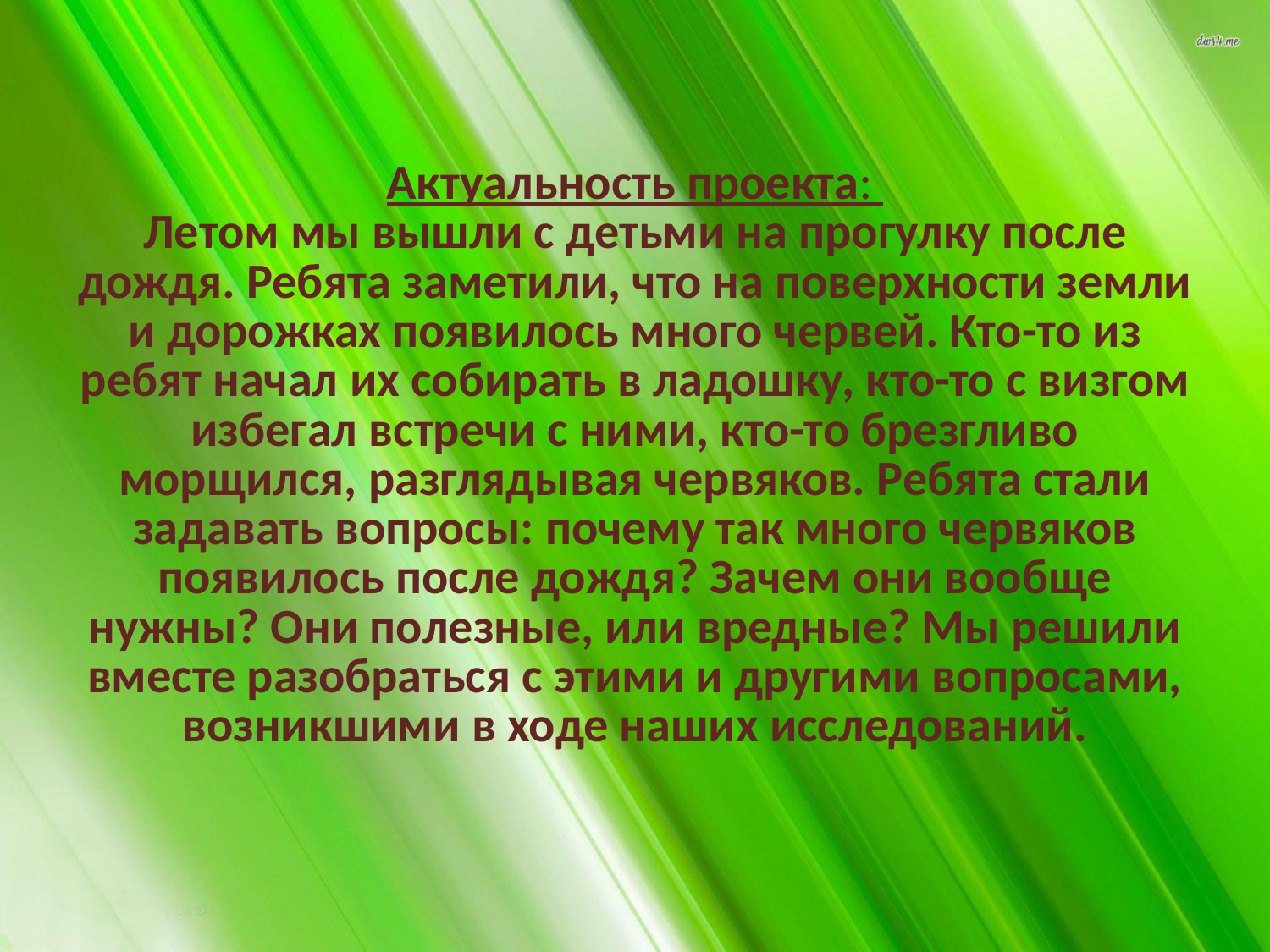

# Актуальность проекта: Летом мы вышли с детьми на прогулку после дождя. Ребята заметили, что на поверхности земли и дорожках появилось много червей. Кто-то из ребят начал их собирать в ладошку, кто-то с визгом избегал встречи с ними, кто-то брезгливо морщился, разглядывая червяков. Ребята стали задавать вопросы: почему так много червяков появилось после дождя? Зачем они вообще нужны? Они полезные, или вредные? Мы решили вместе разобраться с этими и другими вопросами, возникшими в ходе наших исследований.